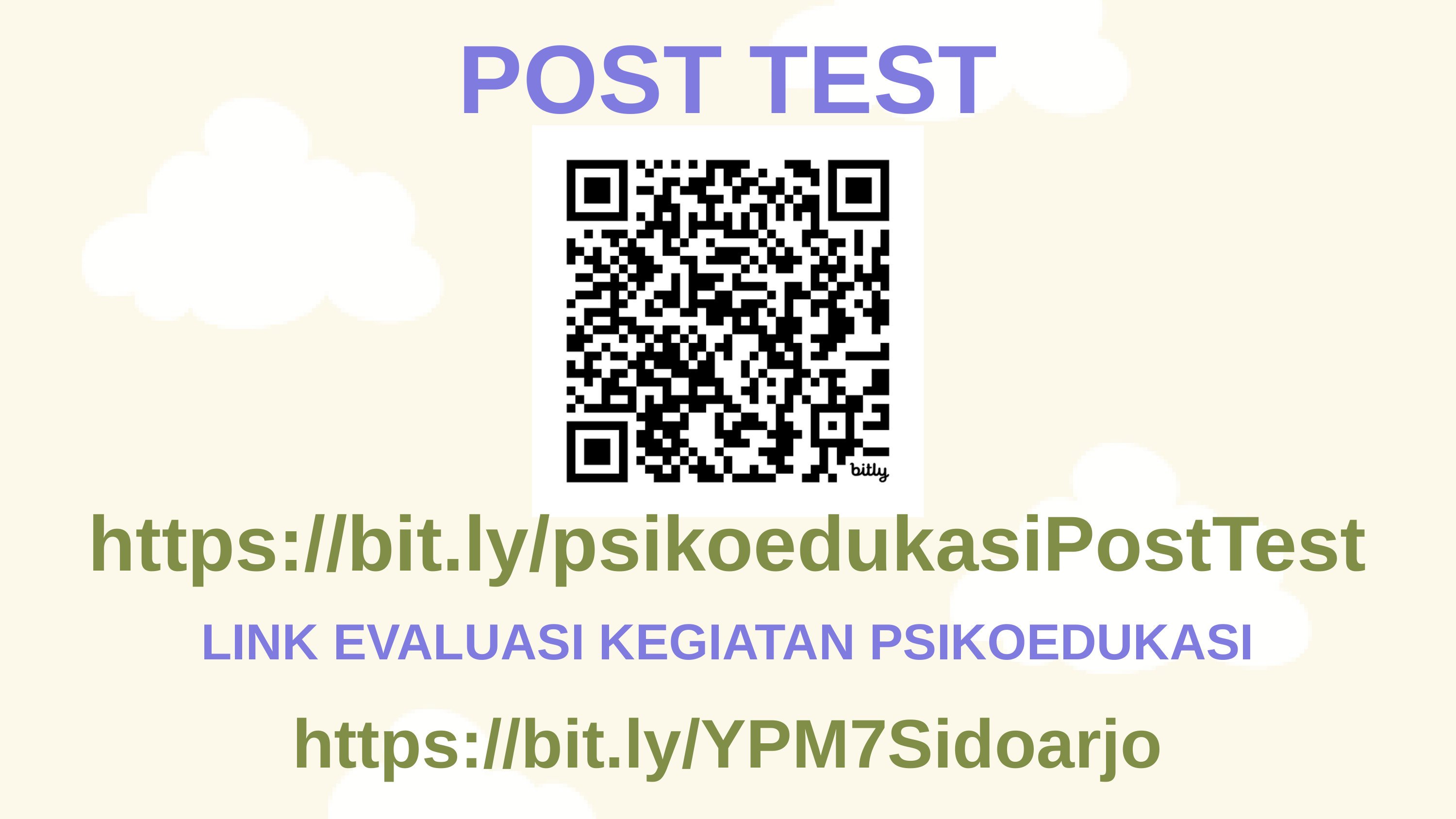

POST TEST

https://bit.ly/psikoedukasiPostTest
LINK EVALUASI KEGIATAN PSIKOEDUKASI
https://bit.ly/YPM7Sidoarjo